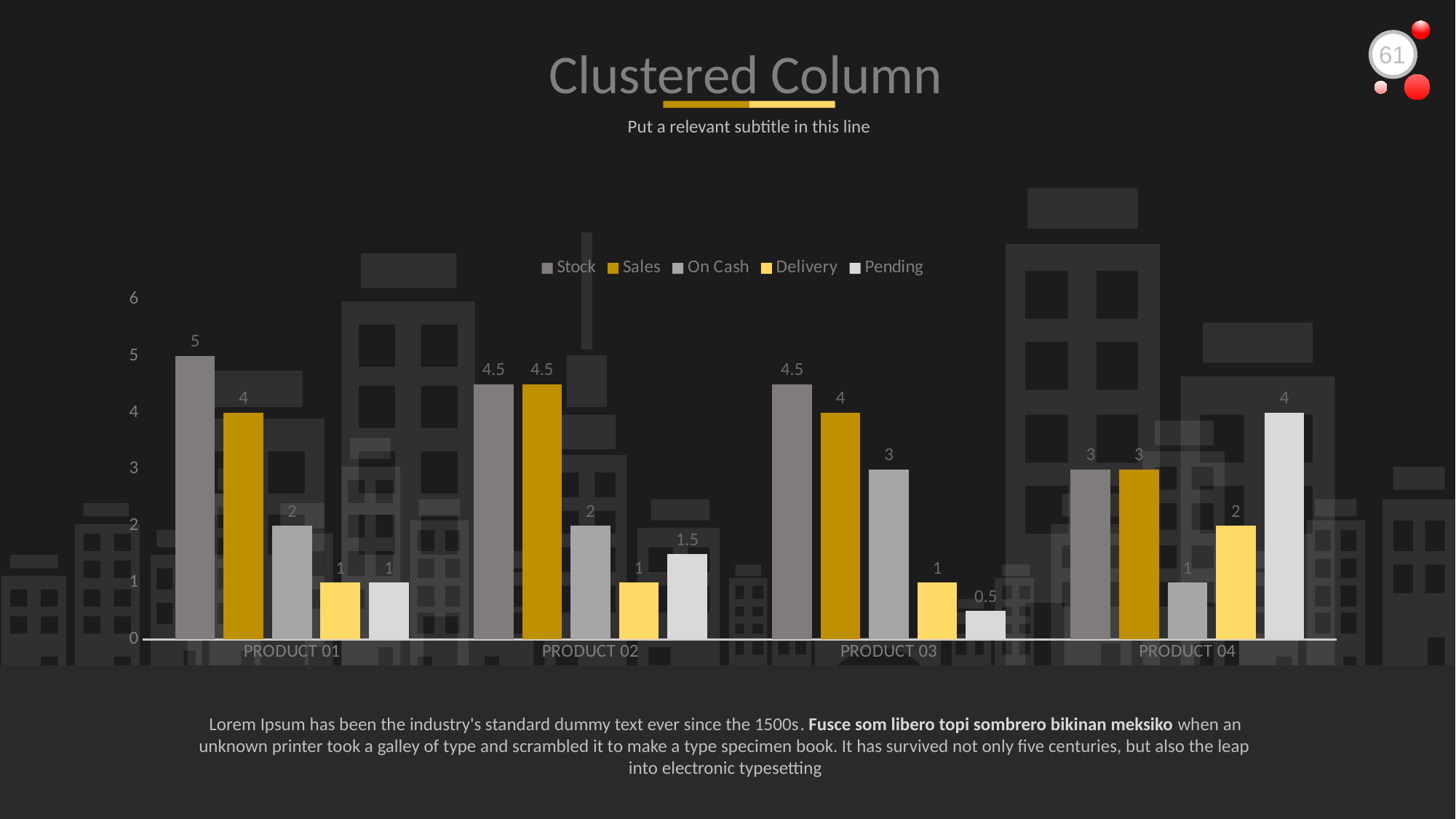

Clustered Column

61

Put a relevant subtitle in this line

### Chart

| Category | Stock | Sales | On Cash | Delivery | Pending |
|---|---|---|---|---|---|
| PRODUCT 01 | 5.0 | 4.0 | 2.0 | 1.0 | 1.0 |
| PRODUCT 02 | 4.5 | 4.5 | 2.0 | 1.0 | 1.5 |
| PRODUCT 03 | 4.5 | 4.0 | 3.0 | 1.0 | 0.5 |
| PRODUCT 04 | 3.0 | 3.0 | 1.0 | 2.0 | 4.0 |
Lorem Ipsum has been the industry's standard dummy text ever since the 1500s. Fusce som libero topi sombrero bikinan meksiko when an unknown printer took a galley of type and scrambled it to make a type specimen book. It has survived not only five centuries, but also the leap into electronic typesetting